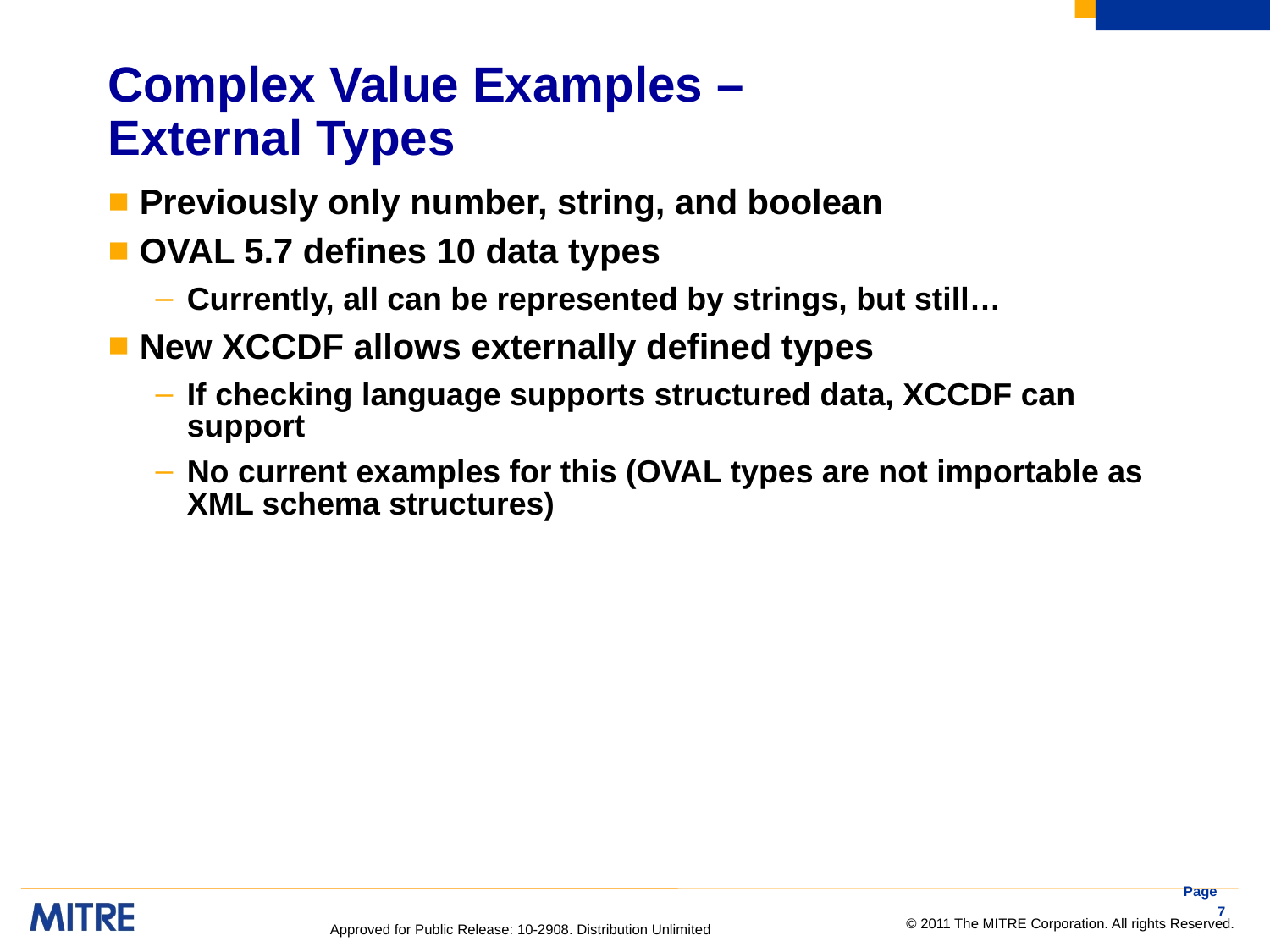

# Complex Value Examples – External Types
Previously only number, string, and boolean
OVAL 5.7 defines 10 data types
Currently, all can be represented by strings, but still…
New XCCDF allows externally defined types
If checking language supports structured data, XCCDF can support
No current examples for this (OVAL types are not importable as XML schema structures)
Page  7